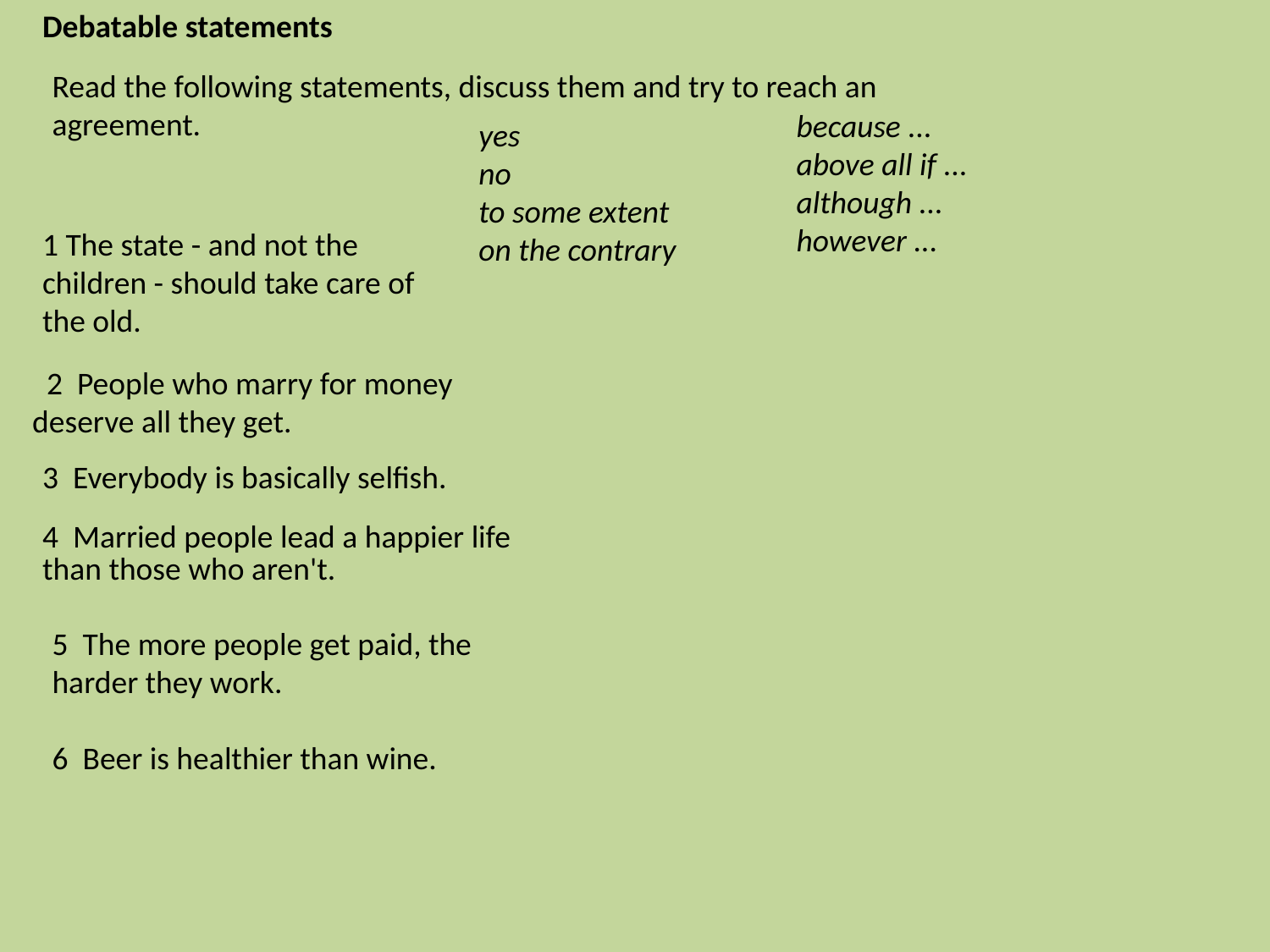

Debatable statements
Read the following statements, discuss them and try to reach an agreement.
because ... 
above all if ... 
although ... 
however ...
yes
no 
to some extent 
on the contrary
1 The state - and not the children - should take care of the old.
  2  People who marry for money deserve all they get.
| 4 Married people lead a happier life than those who aren't. |
| --- |
3  Everybody is basically selfish.
5  The more people get paid, the harder they work.
6  Beer is healthier than wine.